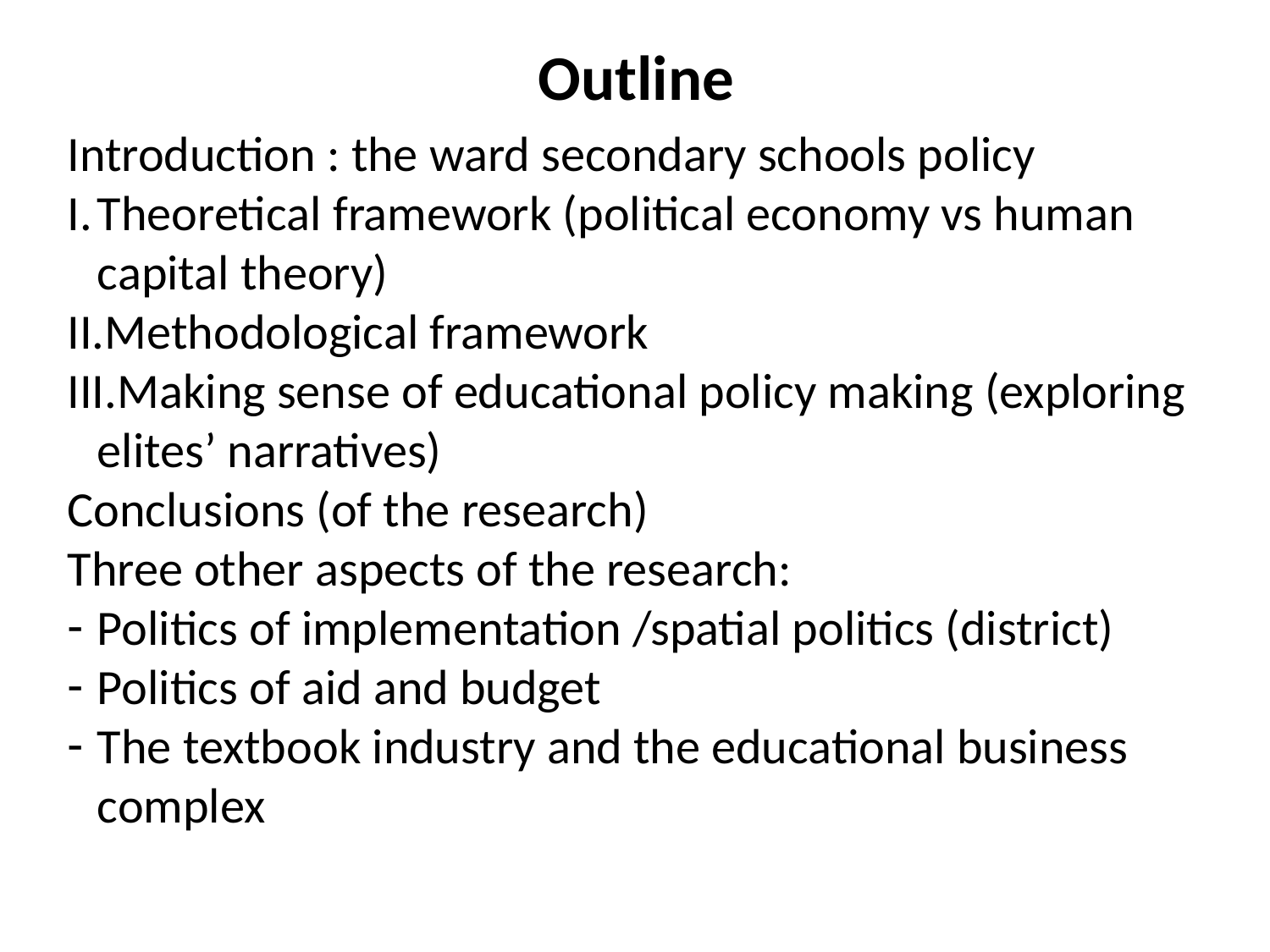

2
Outline
Introduction : the ward secondary schools policy
Theoretical framework (political economy vs human capital theory)
Methodological framework
Making sense of educational policy making (exploring elites’ narratives)
Conclusions (of the research)
Three other aspects of the research:
Politics of implementation /spatial politics (district)
Politics of aid and budget
The textbook industry and the educational business complex